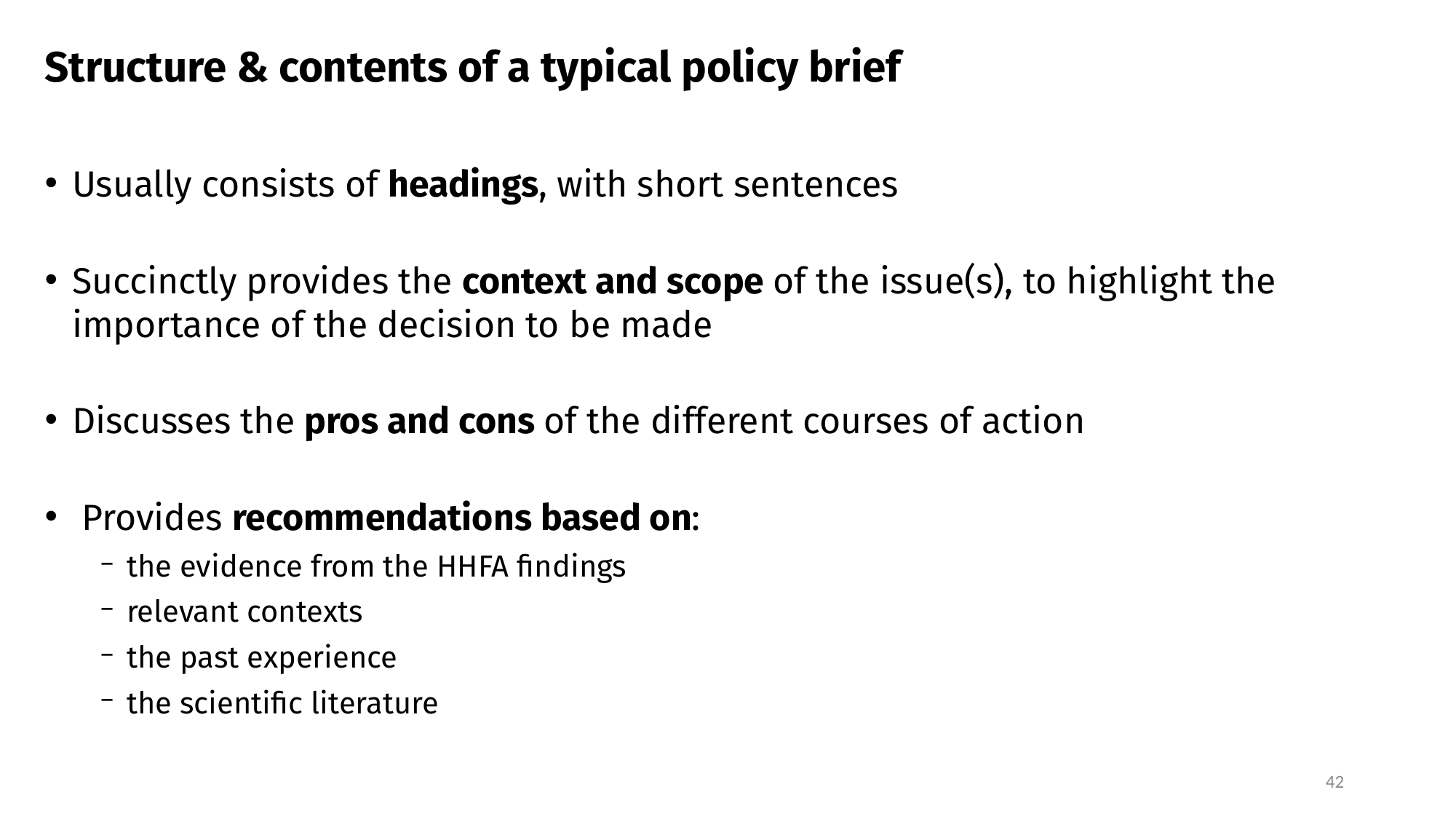

# Structure & contents of a typical policy brief
Usually consists of headings, with short sentences

Succinctly provides the context and scope of the issue(s), to highlight the importance of the decision to be made

Discusses the pros and cons of the different courses of action

 Provides recommendations based on:
the evidence from the HHFA findings
relevant contexts
the past experience
the scientific literature

42